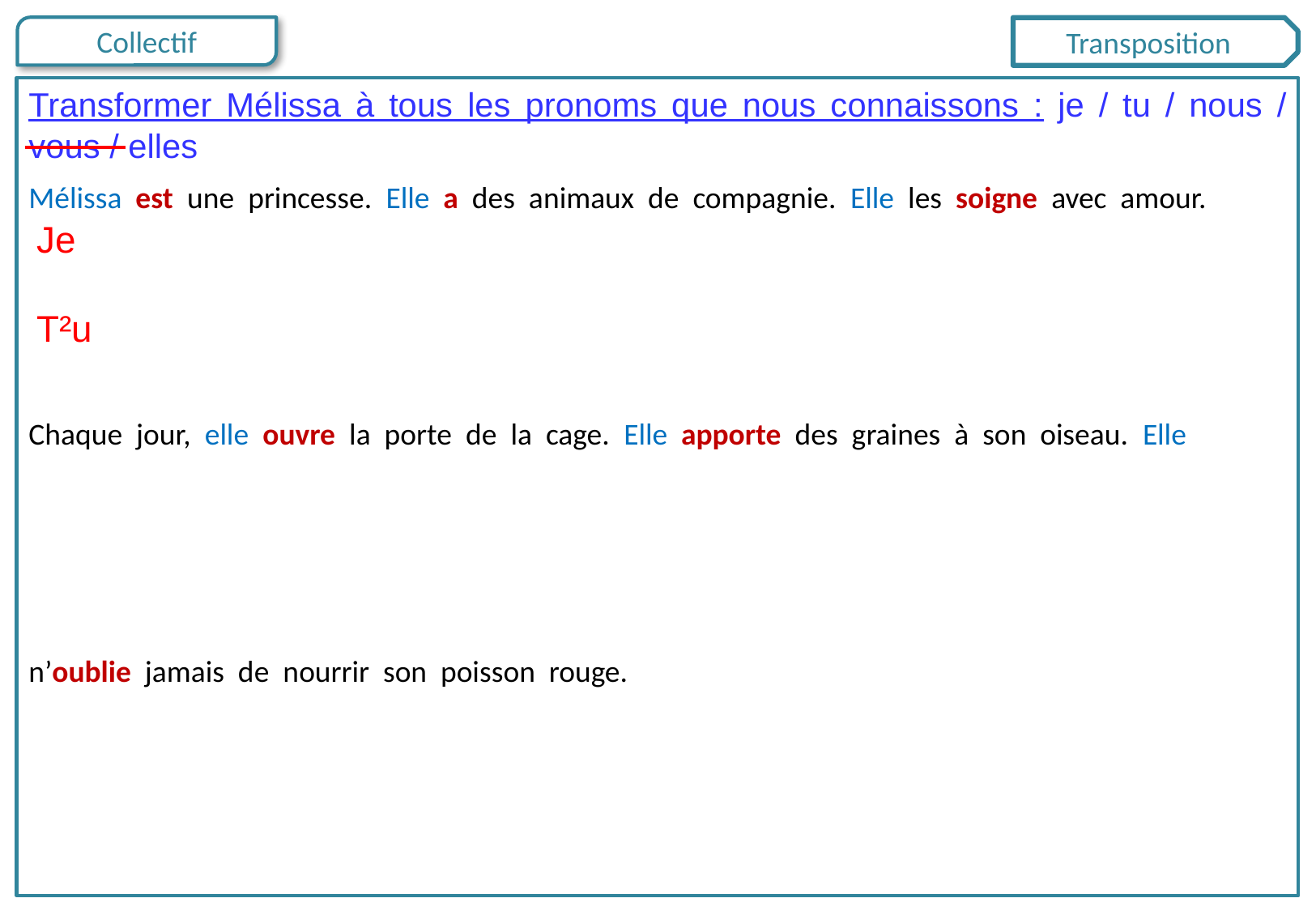

Mélissa  est  une  princesse.  Elle  a  des  animaux  de  compagnie.  Elle  les  soigne  avec  amour.  Chaque  jour,  elle  ouvre  la  porte  de  la  cage.  Elle  apporte  des  graines  à  son  oiseau.  Elle  n’oublie  jamais  de  nourrir  son  poisson  rouge.
Transposition
Transformer Mélissa à tous les pronoms que nous connaissons : je / tu / nous / vous / elles
Je
T²u